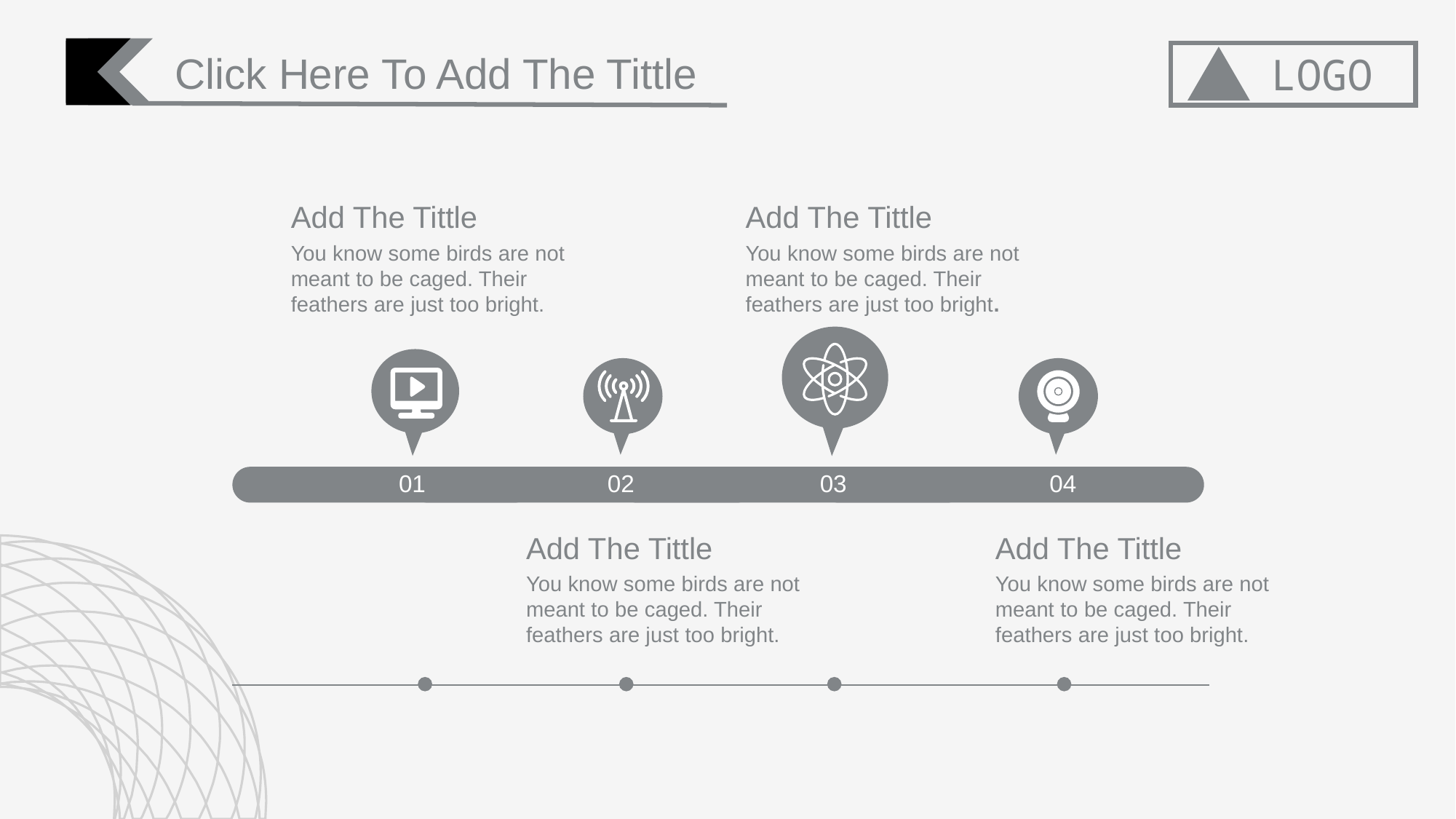

Click Here To Add The Tittle

LOGO

Add The Tittle
You know some birds are not meant to be caged. Their feathers are just too bright.
Add The Tittle
You know some birds are not meant to be caged. Their feathers are just too bright.

01
02
03
04

Add The Tittle
You know some birds are not meant to be caged. Their feathers are just too bright.
Add The Tittle
You know some birds are not meant to be caged. Their feathers are just too bright.